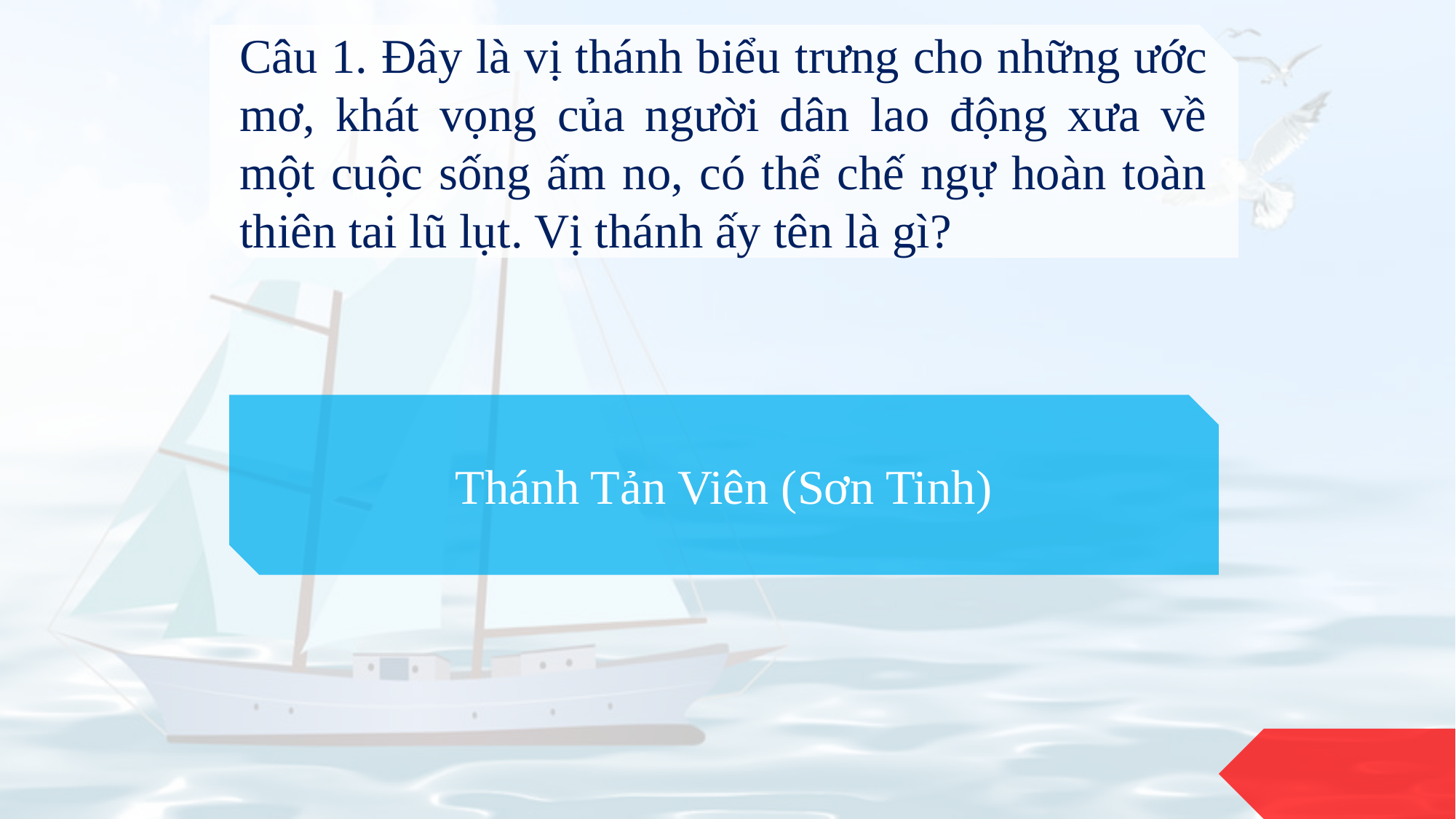

Câu 1. Đây là vị thánh biểu trưng cho những ước mơ, khát vọng của người dân lao động xưa về một cuộc sống ấm no, có thể chế ngự hoàn toàn thiên tai lũ lụt. Vị thánh ấy tên là gì?
Thánh Tản Viên (Sơn Tinh)